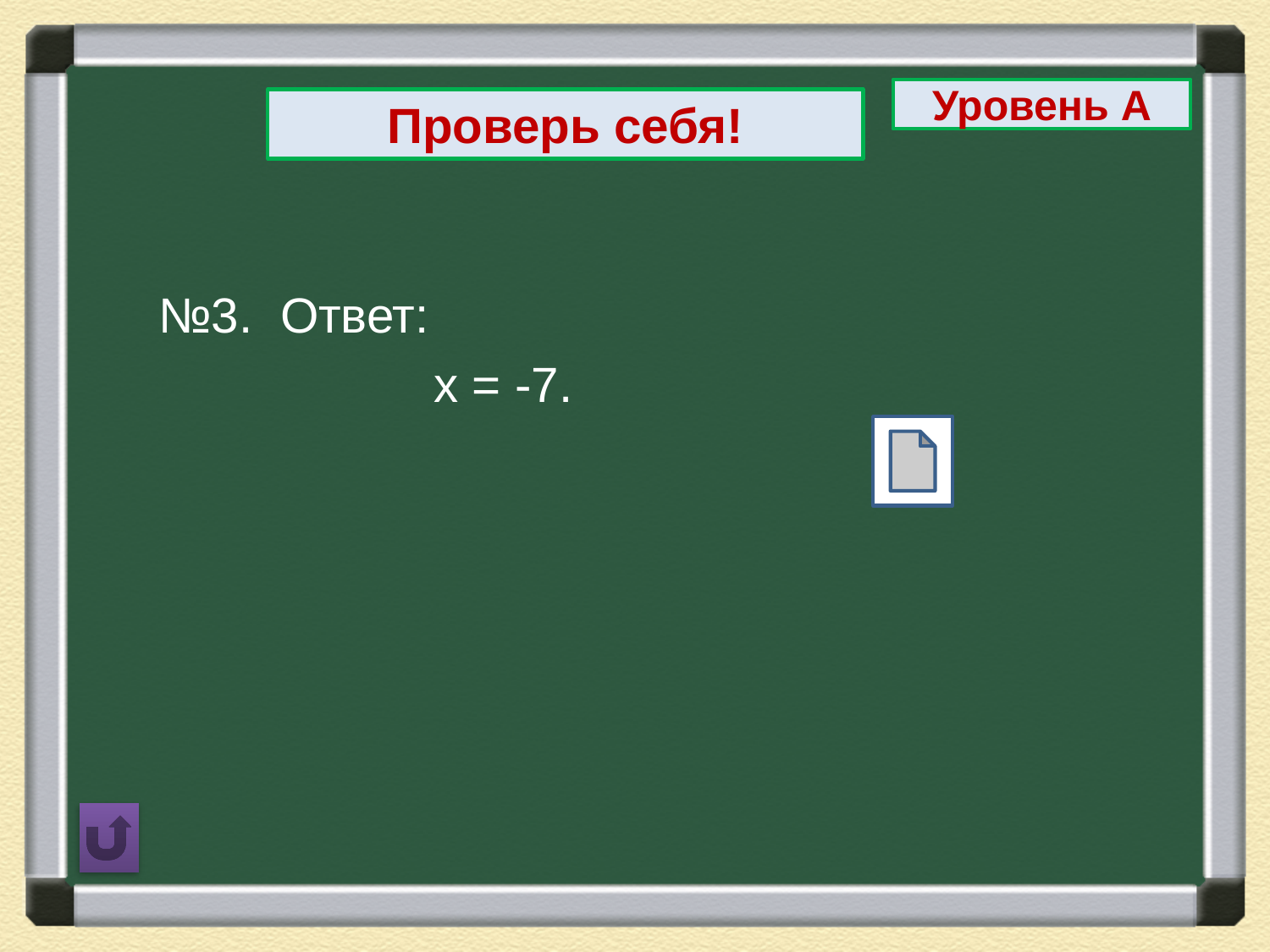

Уровень А
Проверь себя!
      №3.  Ответ:
                          х = -7.